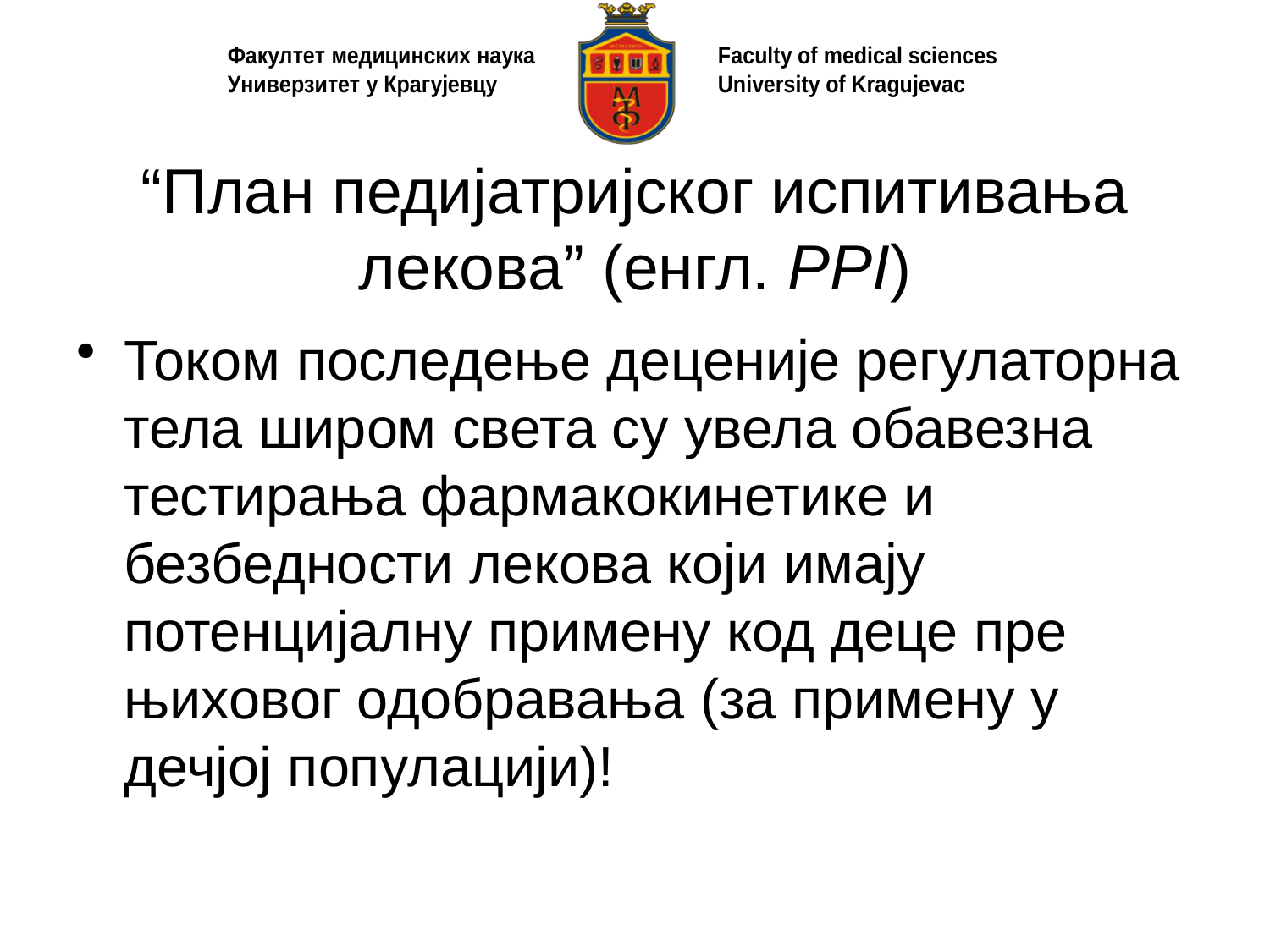

# “План педијатријског испитивања лекова” (енгл. PPI)
Током последење деценије регулаторна тела широм света су увела обавезна тестирања фармакокинетике и безбедности лекова који имају потенцијалну примену код деце пре њиховог одобравања (за примену у дечјој популацији)!